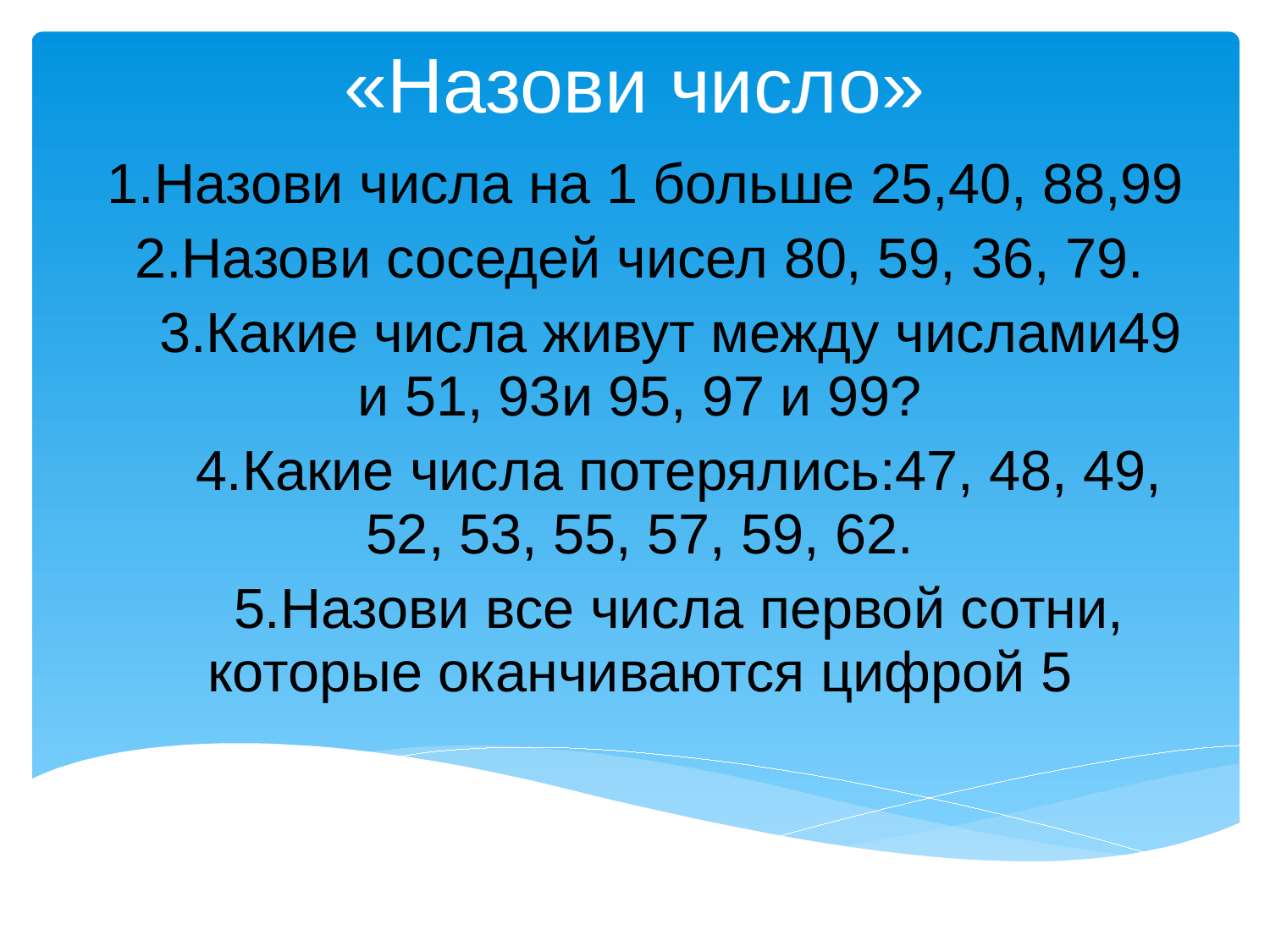

# «Назови число»
 1.Назови числа на 1 больше 25,40, 88,99
2.Назови соседей чисел 80, 59, 36, 79.
    3.Какие числа живут между числами49 и 51, 93и 95, 97 и 99?
     4.Какие числа потерялись:47, 48, 49, 52, 53, 55, 57, 59, 62.
     5.Назови все числа первой сотни, которые оканчиваются цифрой 5